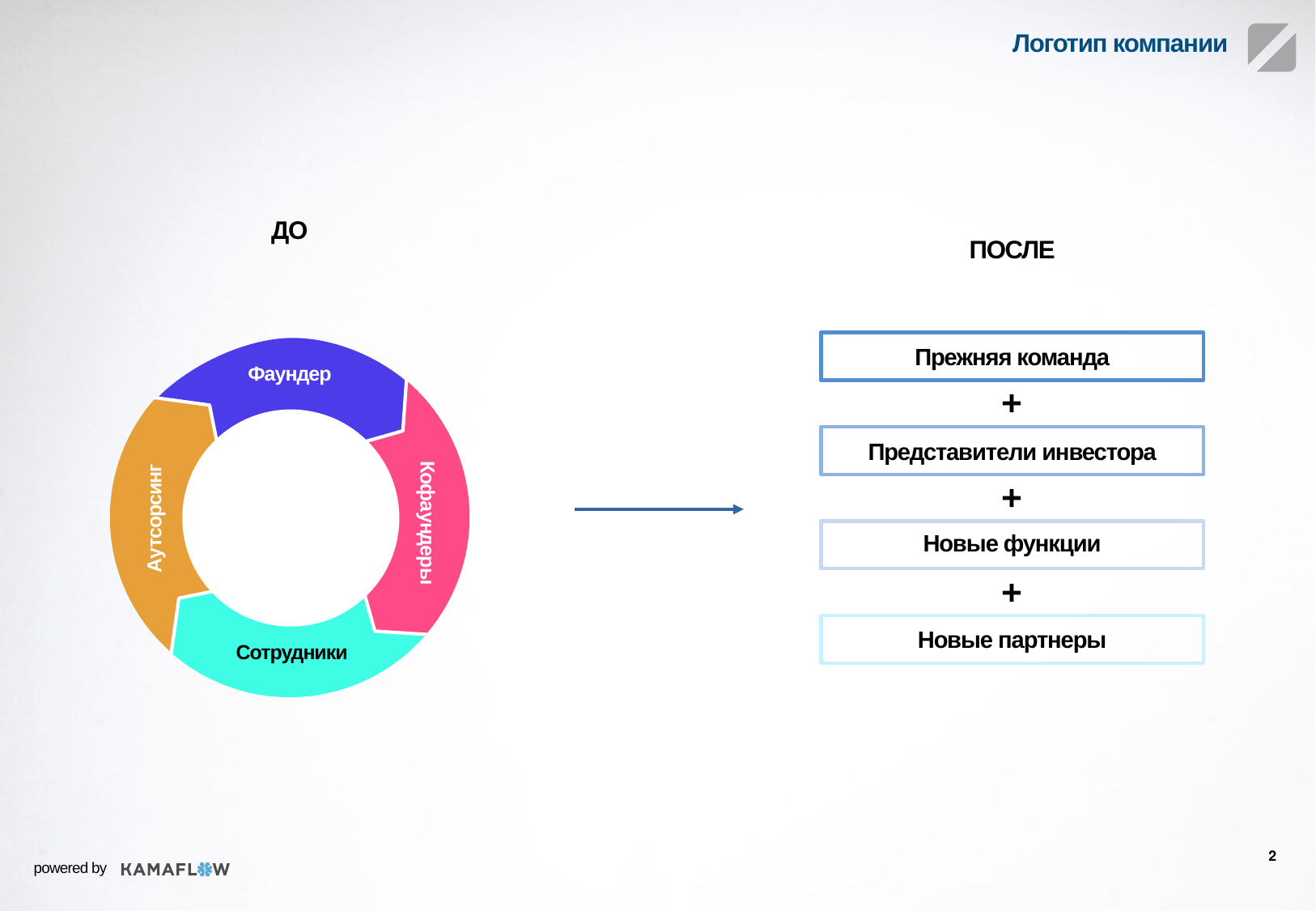

ДО
ПОСЛЕ

Прежняя команда

Фаундер
+

Представители инвестора

+

Аутсорсинг

Кофаундеры

Новые функции
+

Новые партнеры
Сотрудники
2